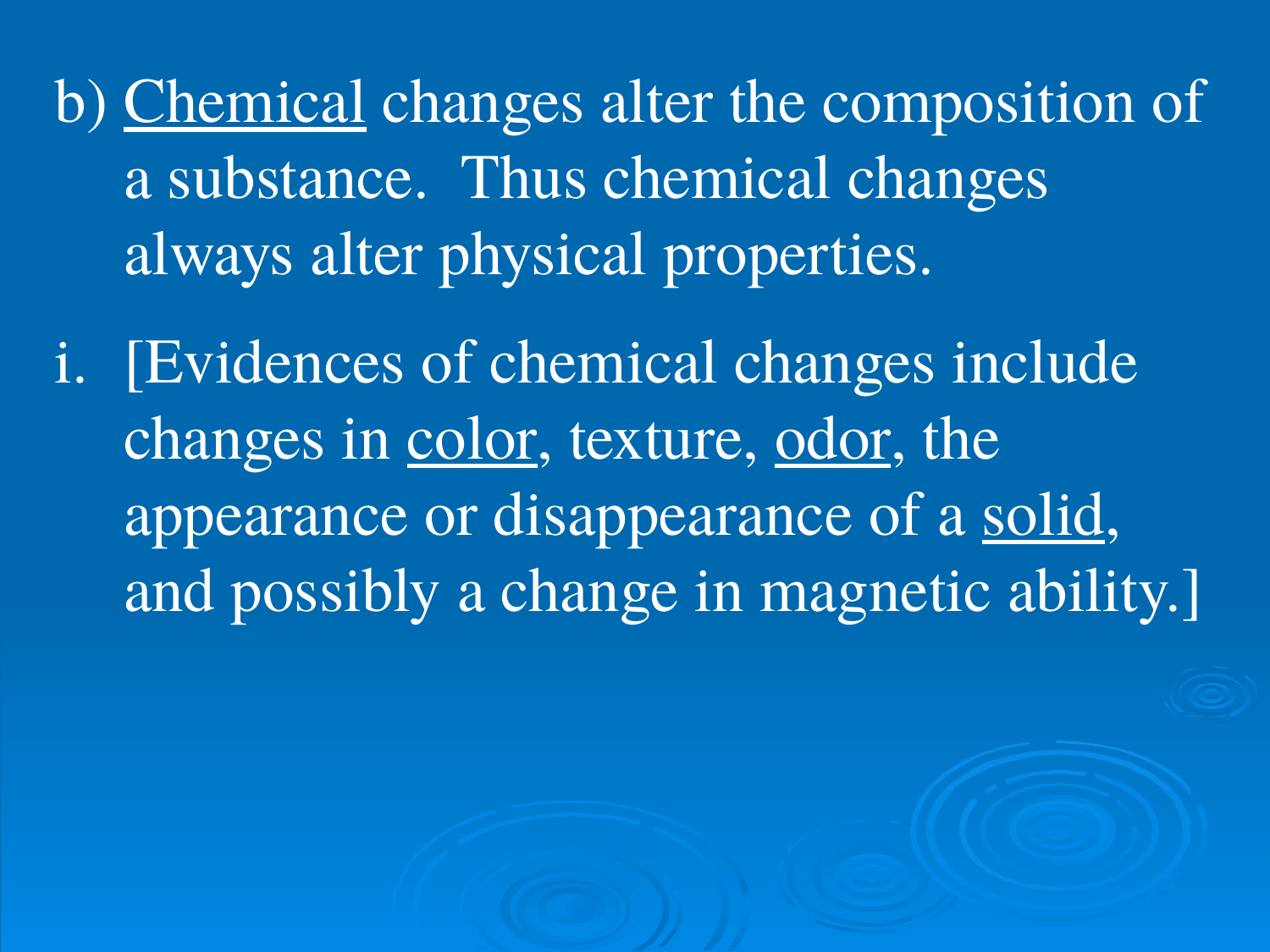

Chemical changes alter the composition of a substance.  Thus chemical changes always alter physical properties.
[Evidences of chemical changes include changes in color, texture, odor, the appearance or disappearance of a solid, and possibly a change in magnetic ability.]